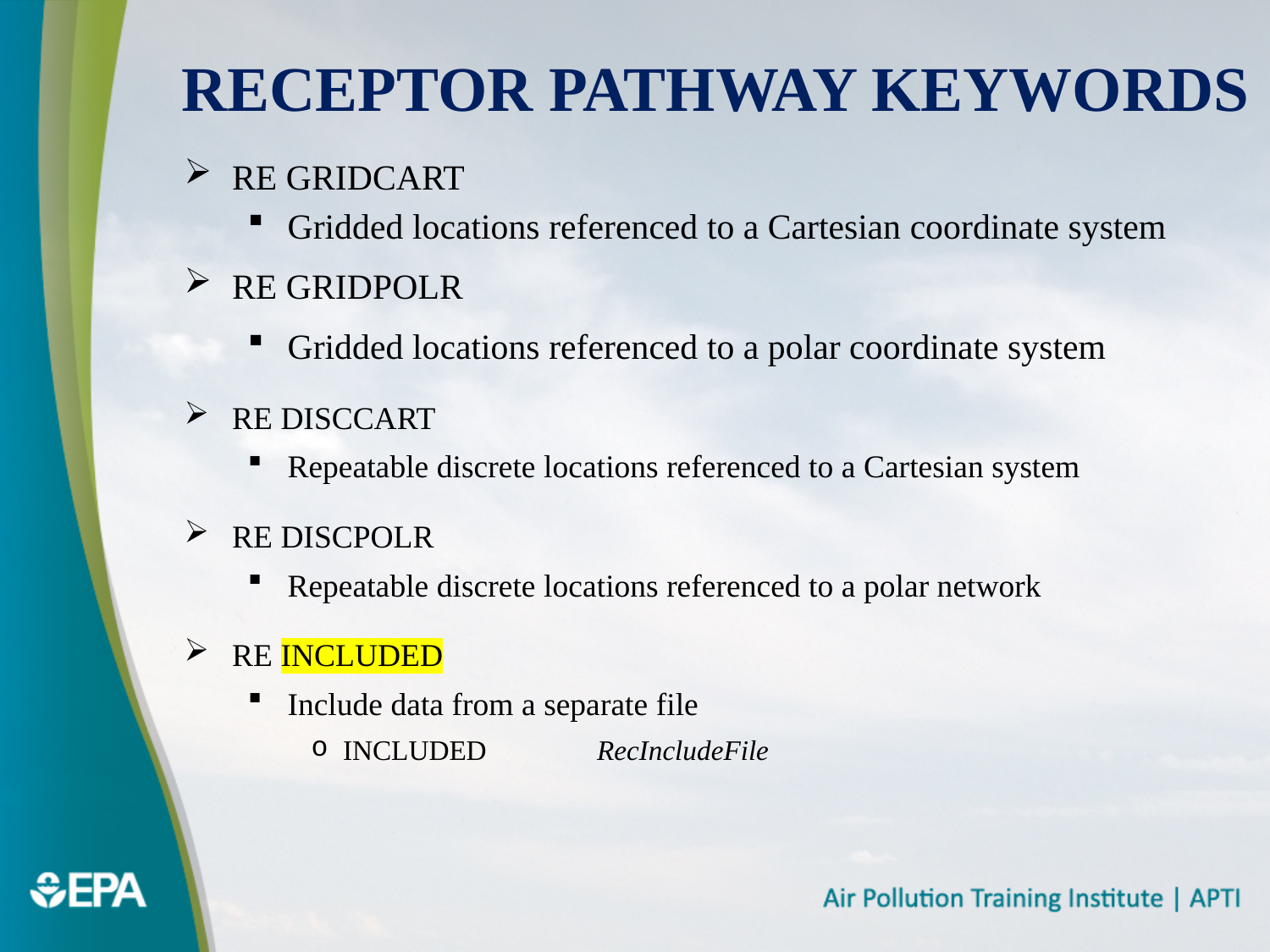

# Receptor Pathway Keywords
RE GRIDCART
Gridded locations referenced to a Cartesian coordinate system
RE GRIDPOLR
Gridded locations referenced to a polar coordinate system
RE DISCCART
Repeatable discrete locations referenced to a Cartesian system
RE DISCPOLR
Repeatable discrete locations referenced to a polar network
RE INCLUDED
Include data from a separate file
INCLUDED 	RecIncludeFile